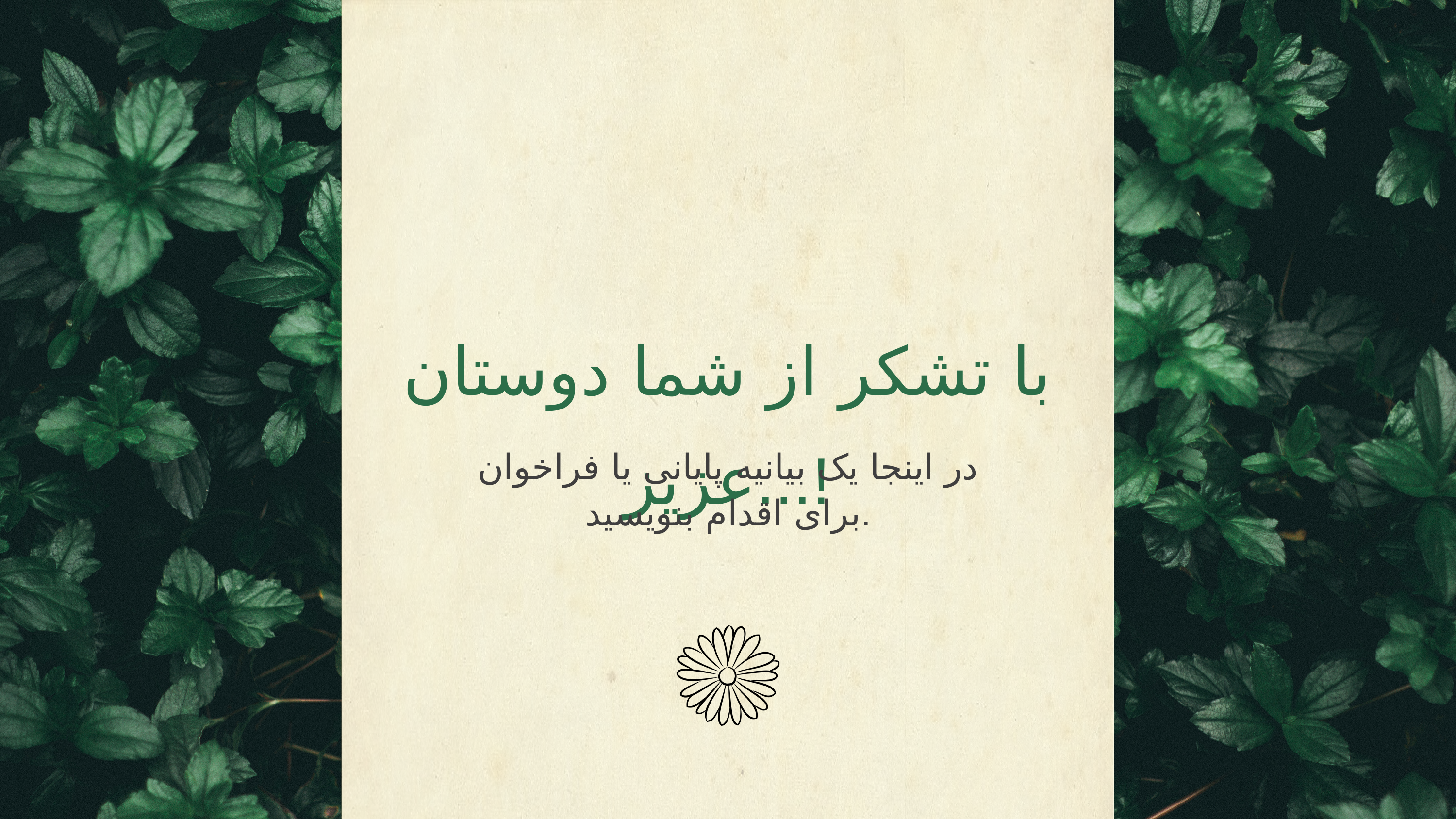

با تشکر از شما دوستان عزیز...!
در اینجا یک بیانیه پایانی یا فراخوان برای اقدام بنویسید.